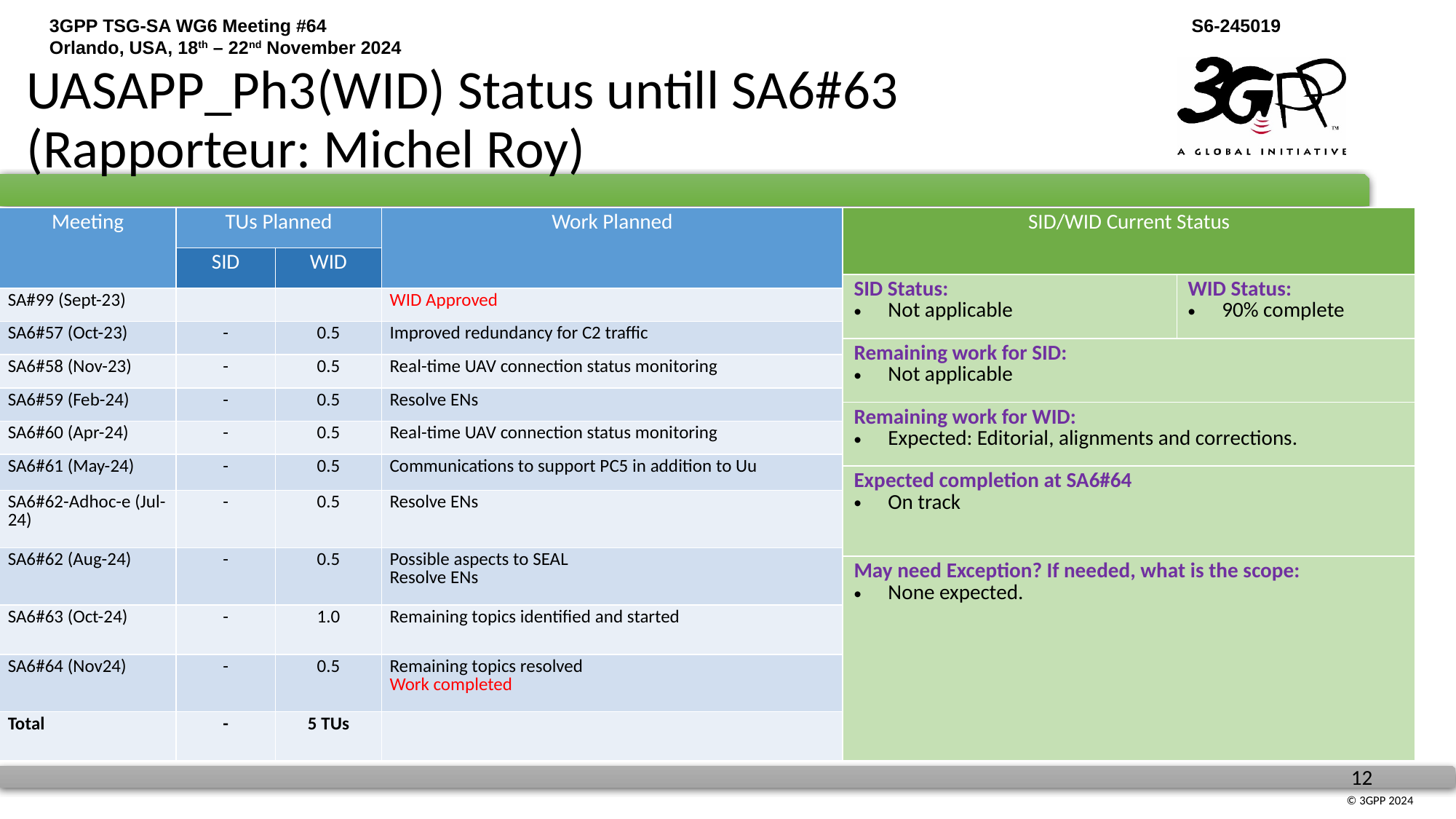

# UASAPP_Ph3(WID) Status untill SA6#63 (Rapporteur: Michel Roy)
| SID/WID Current Status |  |
| --- | --- |
| SID Status: Not applicable | WID Status: 90% complete |
| Remaining work for SID: Not applicable |  |
| Remaining work for WID: Expected: Editorial, alignments and corrections. |  |
| Expected completion at SA6#64 On track |  |
| May need Exception? If needed, what is the scope: None expected. |  |
| Meeting | TUs Planned |  | Work Planned |
| --- | --- | --- | --- |
|  | SID | WID |  |
| SA#99 (Sept-23) |  |  | WID Approved |
| SA6#57 (Oct-23) | - | 0.5 | Improved redundancy for C2 traffic |
| SA6#58 (Nov-23) | - | 0.5 | Real-time UAV connection status monitoring |
| SA6#59 (Feb-24) | - | 0.5 | Resolve ENs |
| SA6#60 (Apr-24) | - | 0.5 | Real-time UAV connection status monitoring |
| SA6#61 (May-24) | - | 0.5 | Communications to support PC5 in addition to Uu |
| SA6#62-Adhoc-e (Jul-24) | - | 0.5 | Resolve ENs |
| SA6#62 (Aug-24) | - | 0.5 | Possible aspects to SEAL Resolve ENs |
| SA6#63 (Oct-24) | - | 1.0 | Remaining topics identified and started |
| SA6#64 (Nov24) | - | 0.5 | Remaining topics resolved Work completed |
| Total | - | 5 TUs |  |